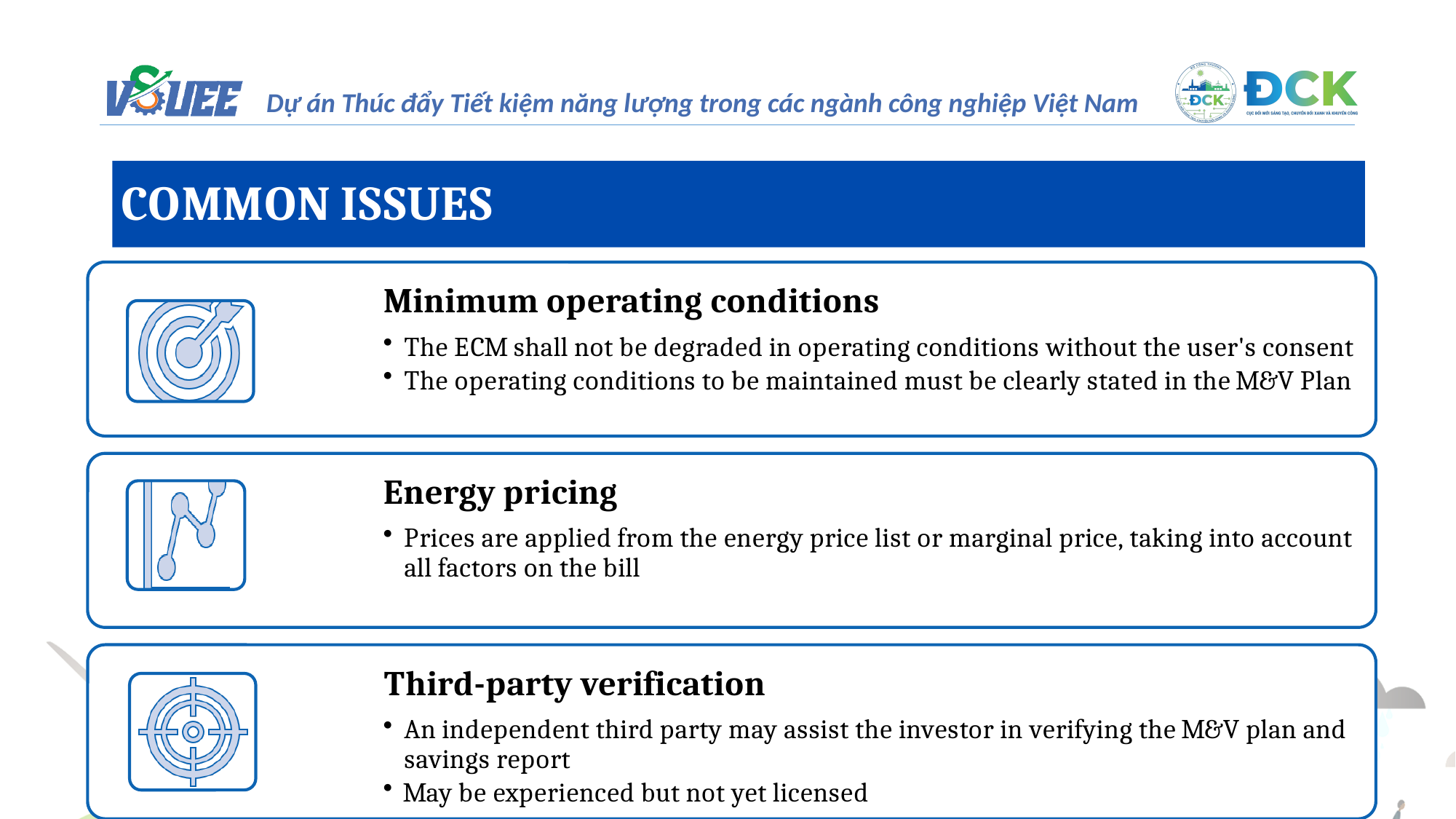

COMMON ISSUES
Minimum operating conditions
The ECM shall not be degraded in operating conditions without the user's consent
The operating conditions to be maintained must be clearly stated in the M&V Plan
Energy pricing
Prices are applied from the energy price list or marginal price, taking into account all factors on the bill
Third-party verification
An independent third party may assist the investor in verifying the M&V plan and savings report
May be experienced but not yet licensed